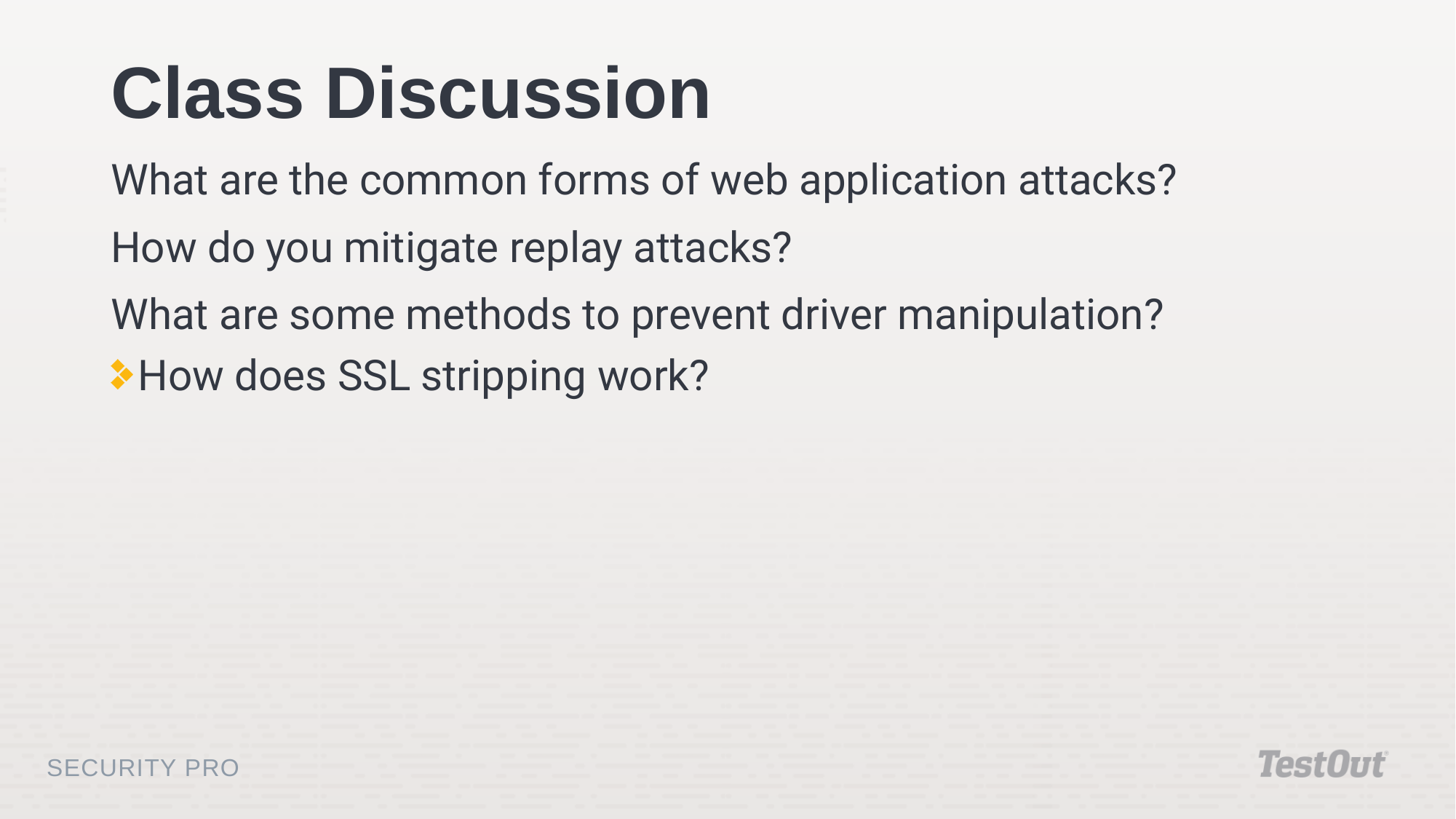

# Class Discussion
What are the common forms of web application attacks?
How do you mitigate replay attacks?
What are some methods to prevent driver manipulation?
How does SSL stripping work?
Security Pro